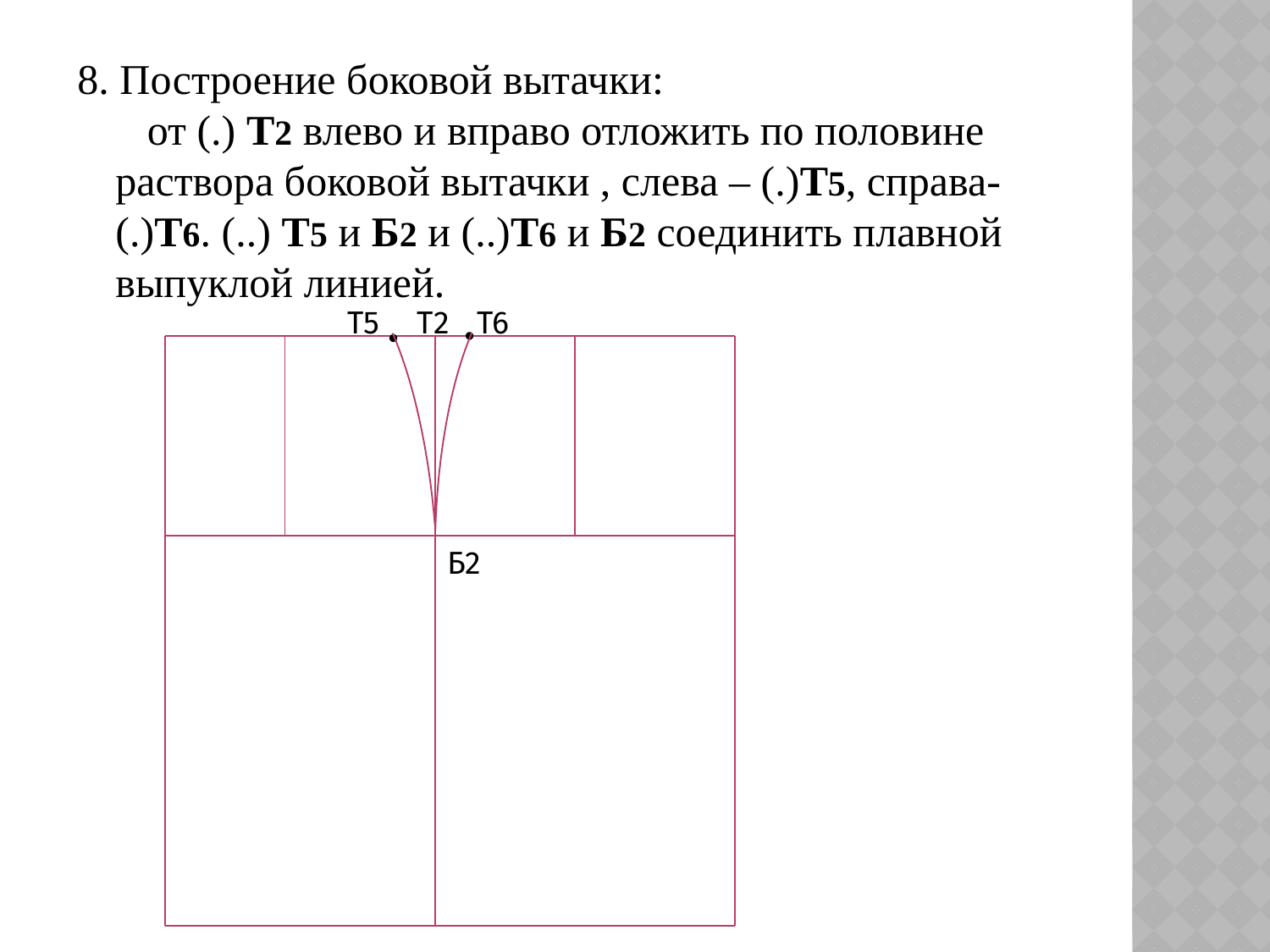

8. Построение боковой вытачки:                                         от (.) Т2 влево и вправо отложить по половине раствора боковой вытачки , слева – (.)Т5, справа-(.)Т6. (..) Т5 и Б2 и (..)Т6 и Б2 соединить плавной выпуклой линией.

.
.
Т5
Т2
Т6

Б2